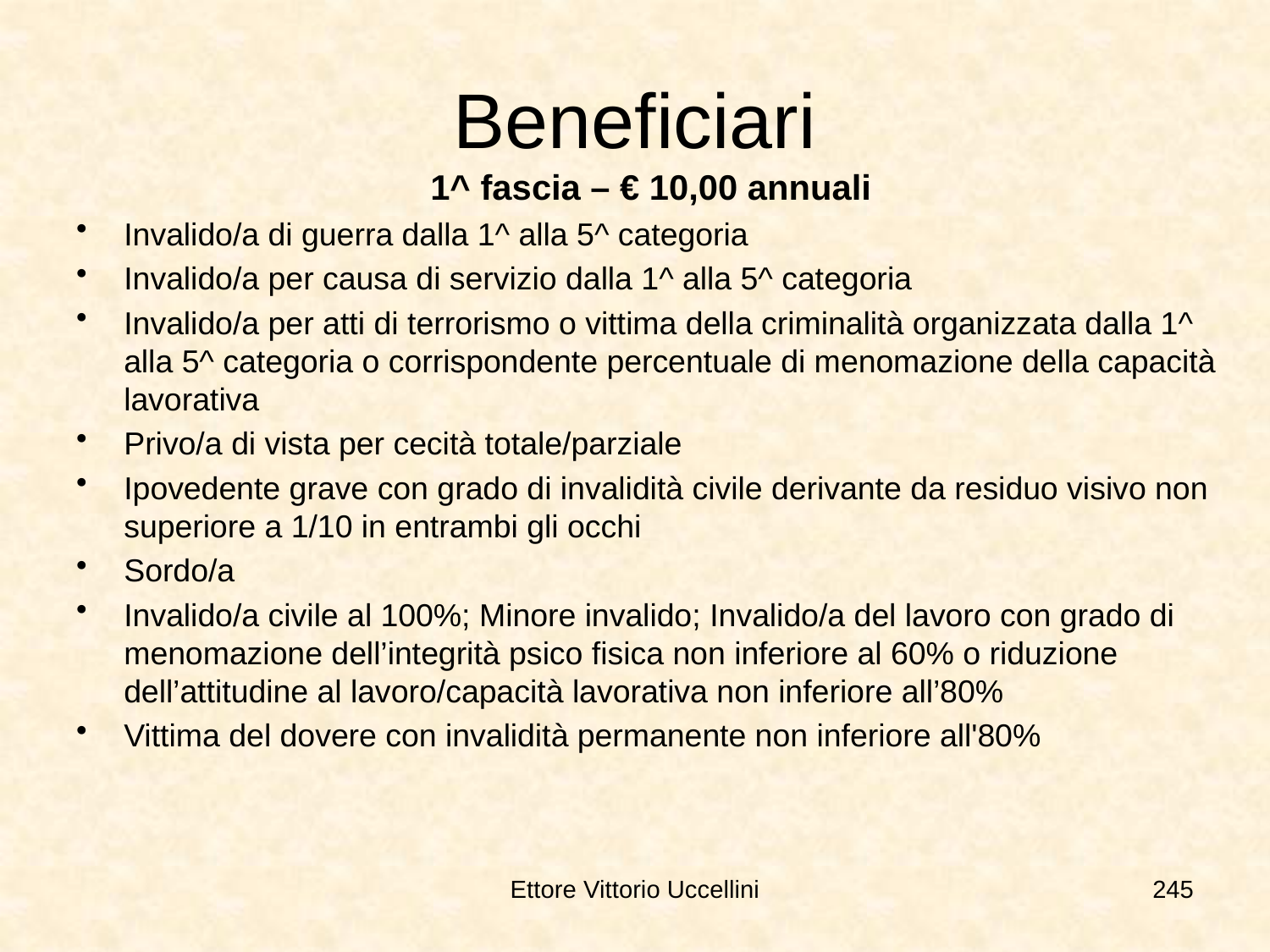

# Beneficiari
1^ fascia – € 10,00 annuali
Invalido/a di guerra dalla 1^ alla 5^ categoria
Invalido/a per causa di servizio dalla 1^ alla 5^ categoria
Invalido/a per atti di terrorismo o vittima della criminalità organizzata dalla 1^ alla 5^ categoria o corrispondente percentuale di menomazione della capacità lavorativa
Privo/a di vista per cecità totale/parziale
Ipovedente grave con grado di invalidità civile derivante da residuo visivo non superiore a 1/10 in entrambi gli occhi
Sordo/a
Invalido/a civile al 100%; Minore invalido; Invalido/a del lavoro con grado di menomazione dell’integrità psico fisica non inferiore al 60% o riduzione dell’attitudine al lavoro/capacità lavorativa non inferiore all’80%
Vittima del dovere con invalidità permanente non inferiore all'80%

Ettore Vittorio Uccellini
245